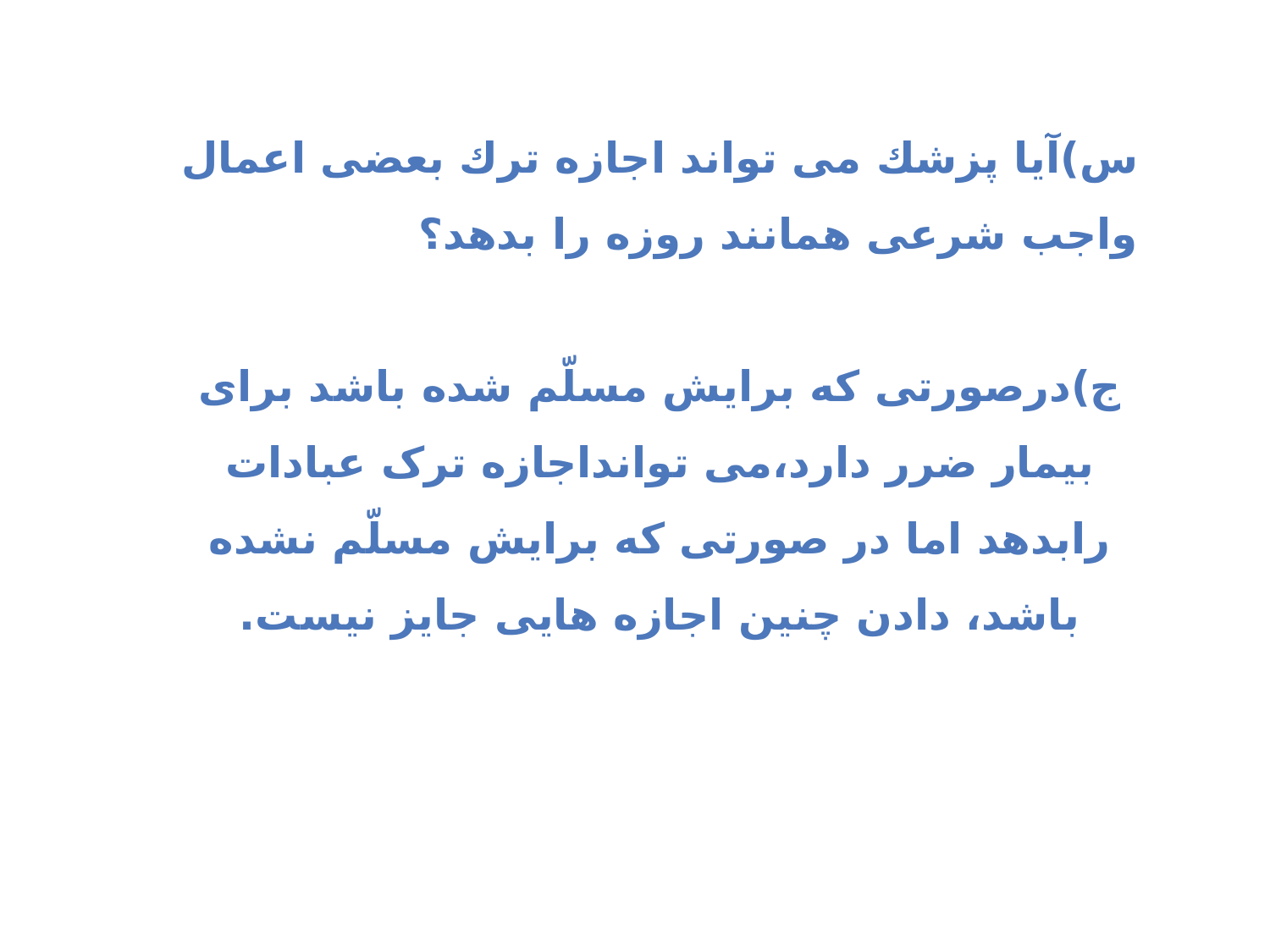

س)آیا پزشك مى تواند اجازه ترك بعضى اعمال واجب شرعى همانند روزه را بدهد؟
ج)درصورتی که برايش مسلّم شده باشد براى بيمار ضرر دارد،می توانداجازه ترک عبادات رابدهد اما در صورتى كه برايش مسلّم نشده باشد، دادن چنين اجازه هايى جايز نيست.